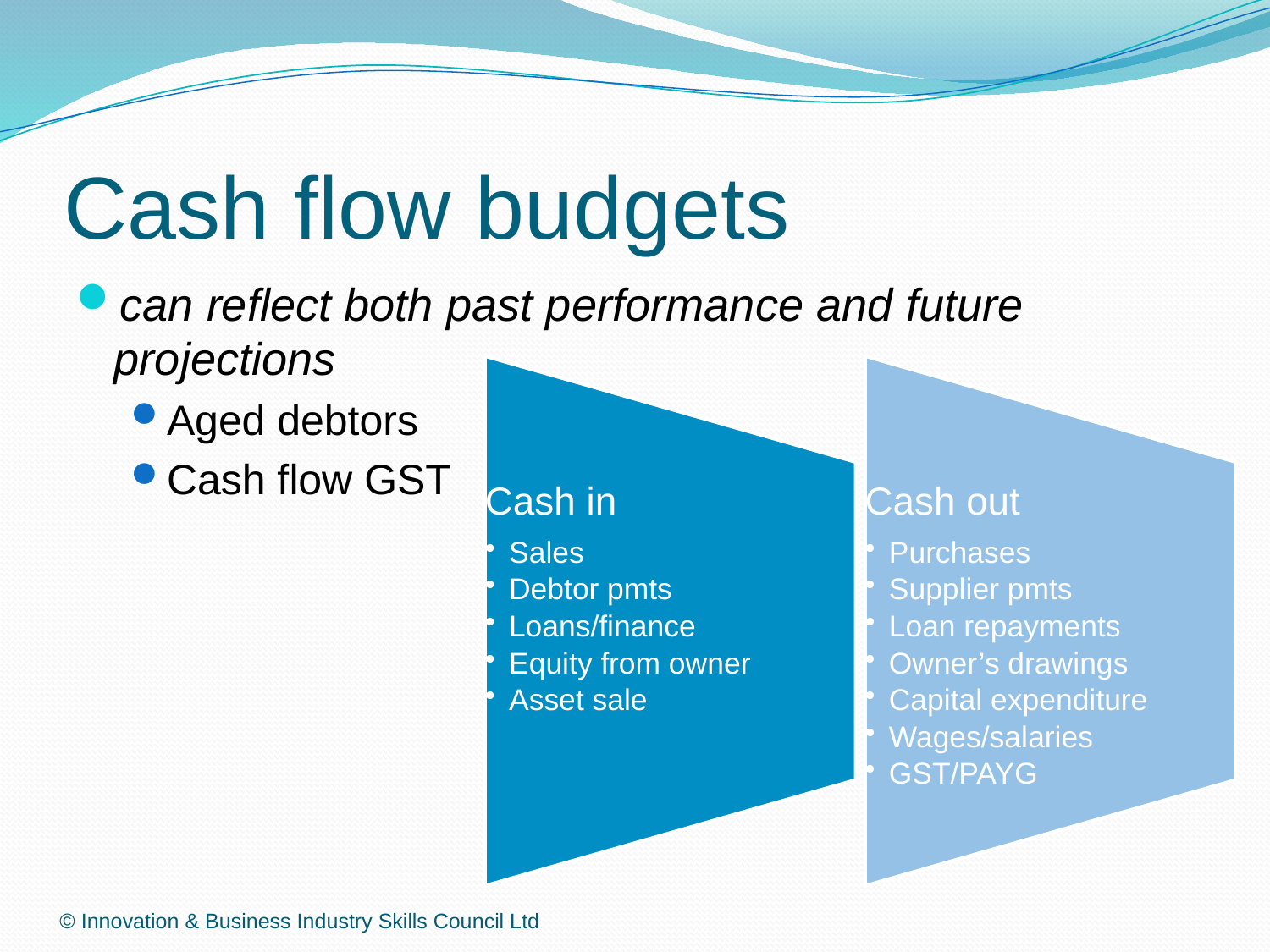

# Cash flow budgets
can reflect both past performance and future projections
Aged debtors
Cash flow GST

Cash in
Sales
Debtor pmts
Loans/finance
Equity from owner
Asset sale
Cash out
Purchases
Supplier pmts
Loan repayments
Owner’s drawings
Capital expenditure
Wages/salaries
GST/PAYG
© Innovation & Business Industry Skills Council Ltd